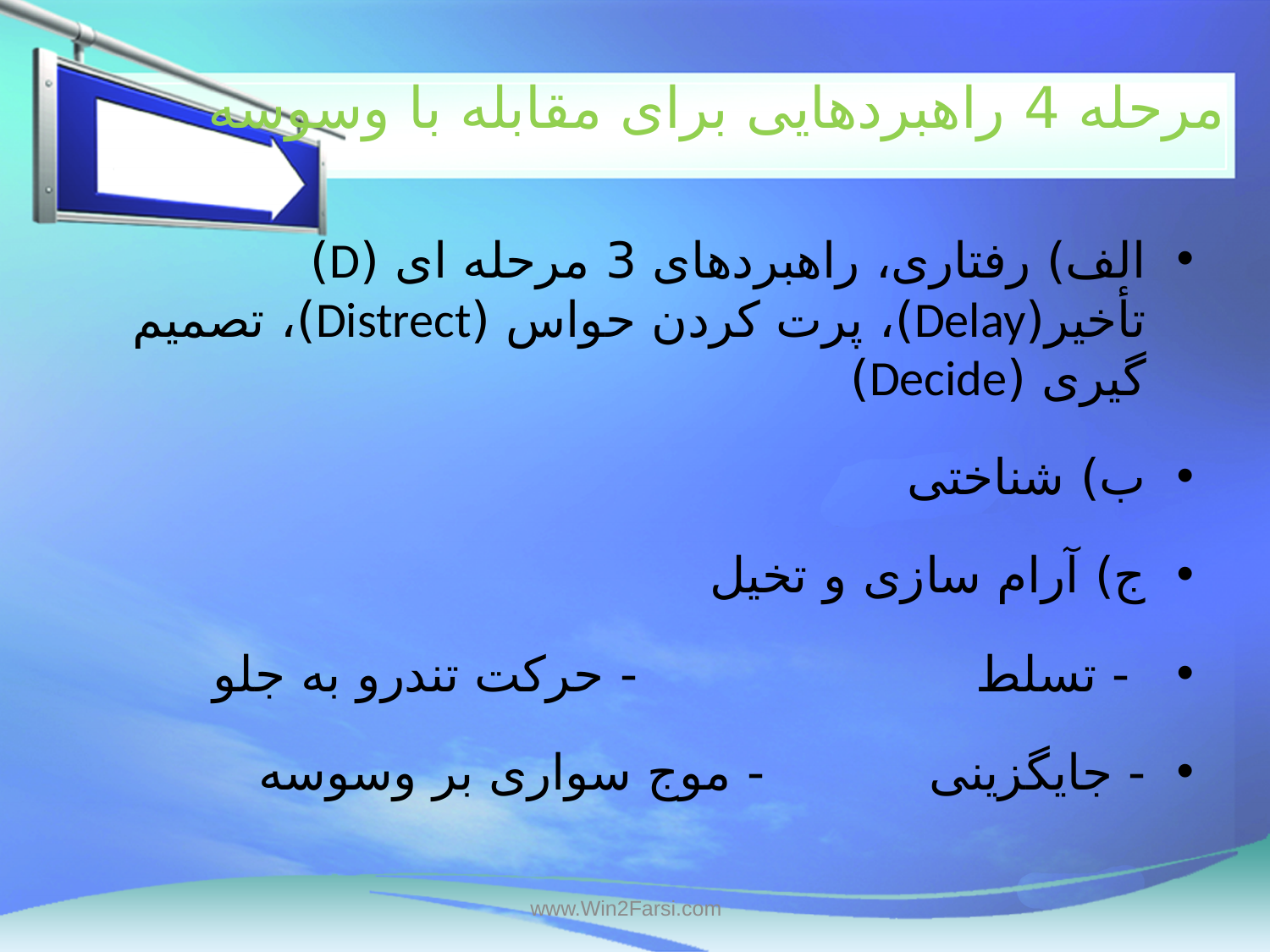

# مرحله 4 راهبردهایی برای مقابله با وسوسه
الف) رفتاری، راهبردهای 3 مرحله ای (D) تأخیر(Delay)، پرت کردن حواس (Distrect)، تصمیم گیری (Decide)
ب) شناختی
ج) آرام سازی و تخیل
 - تسلط				- حرکت تندرو به جلو
- جایگزینی			- موج سواری بر وسوسه

www.Win2Farsi.com